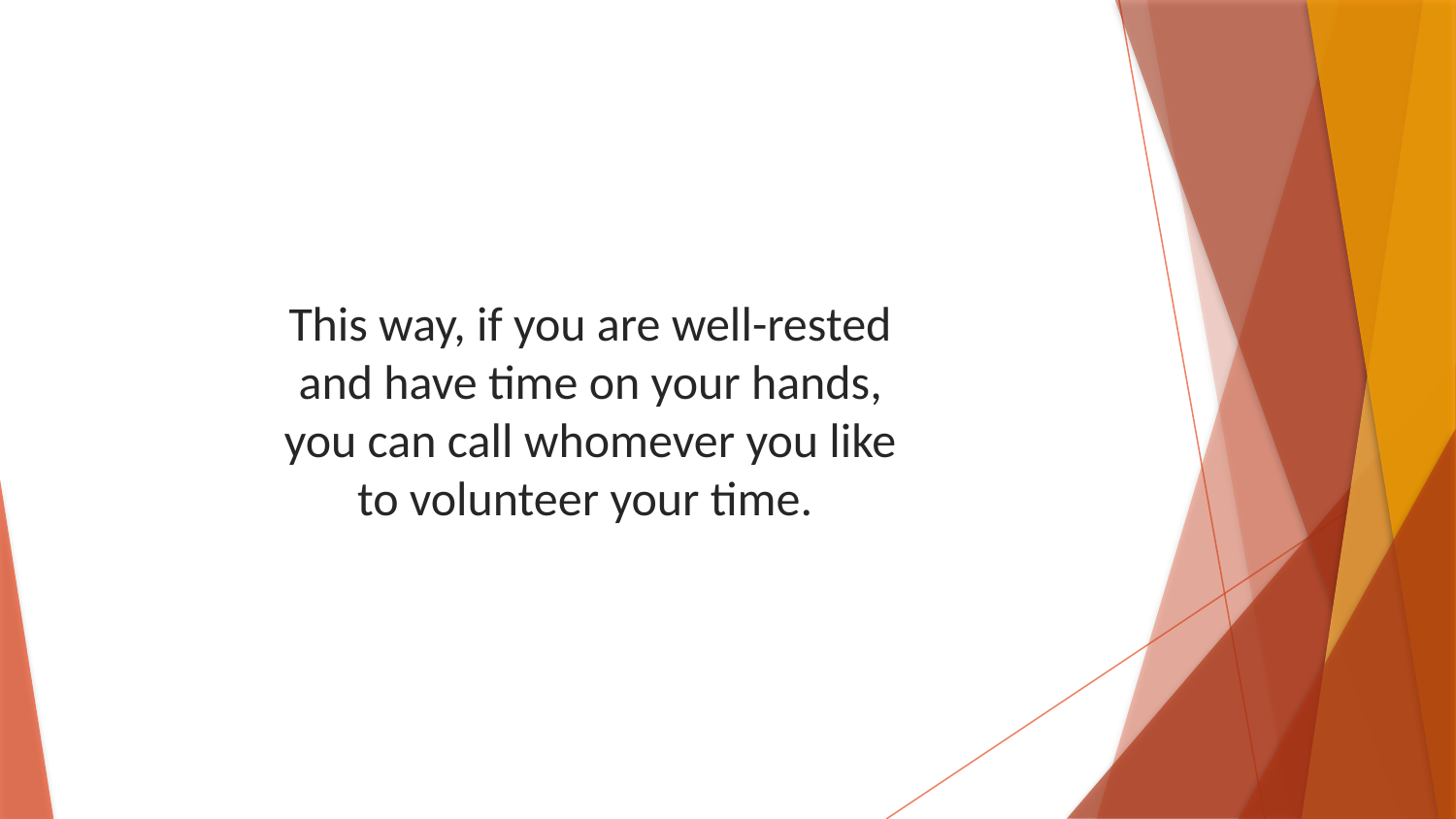

This way, if you are well-rested and have time on your hands, you can call whomever you like to volunteer your time.